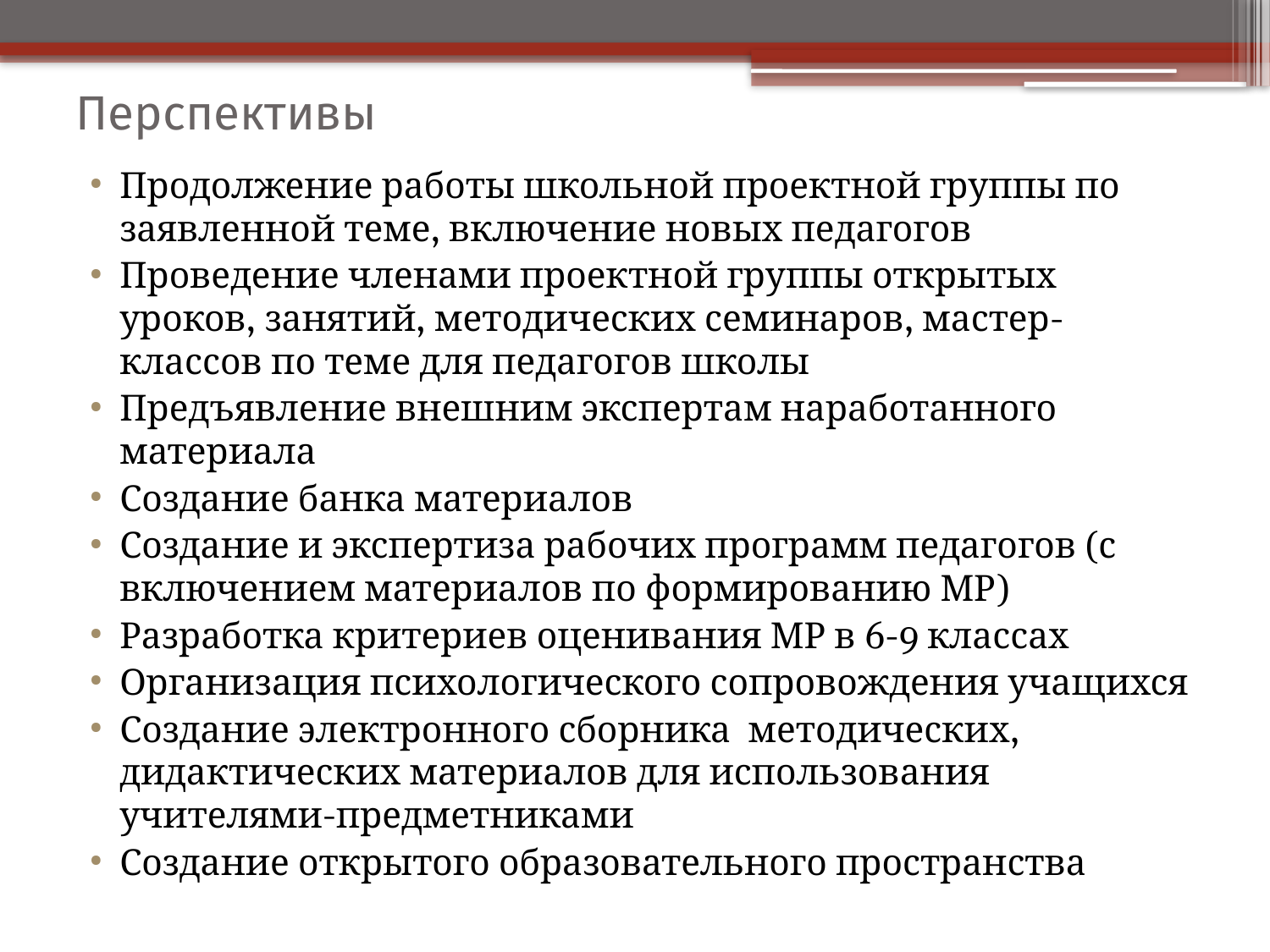

# Перспективы
Продолжение работы школьной проектной группы по заявленной теме, включение новых педагогов
Проведение членами проектной группы открытых уроков, занятий, методических семинаров, мастер-классов по теме для педагогов школы
Предъявление внешним экспертам наработанного материала
Создание банка материалов
Создание и экспертиза рабочих программ педагогов (с включением материалов по формированию МР)
Разработка критериев оценивания МР в 6-9 классах
Организация психологического сопровождения учащихся
Создание электронного сборника  методических, дидактических материалов для использования учителями-предметниками
Создание открытого образовательного пространства